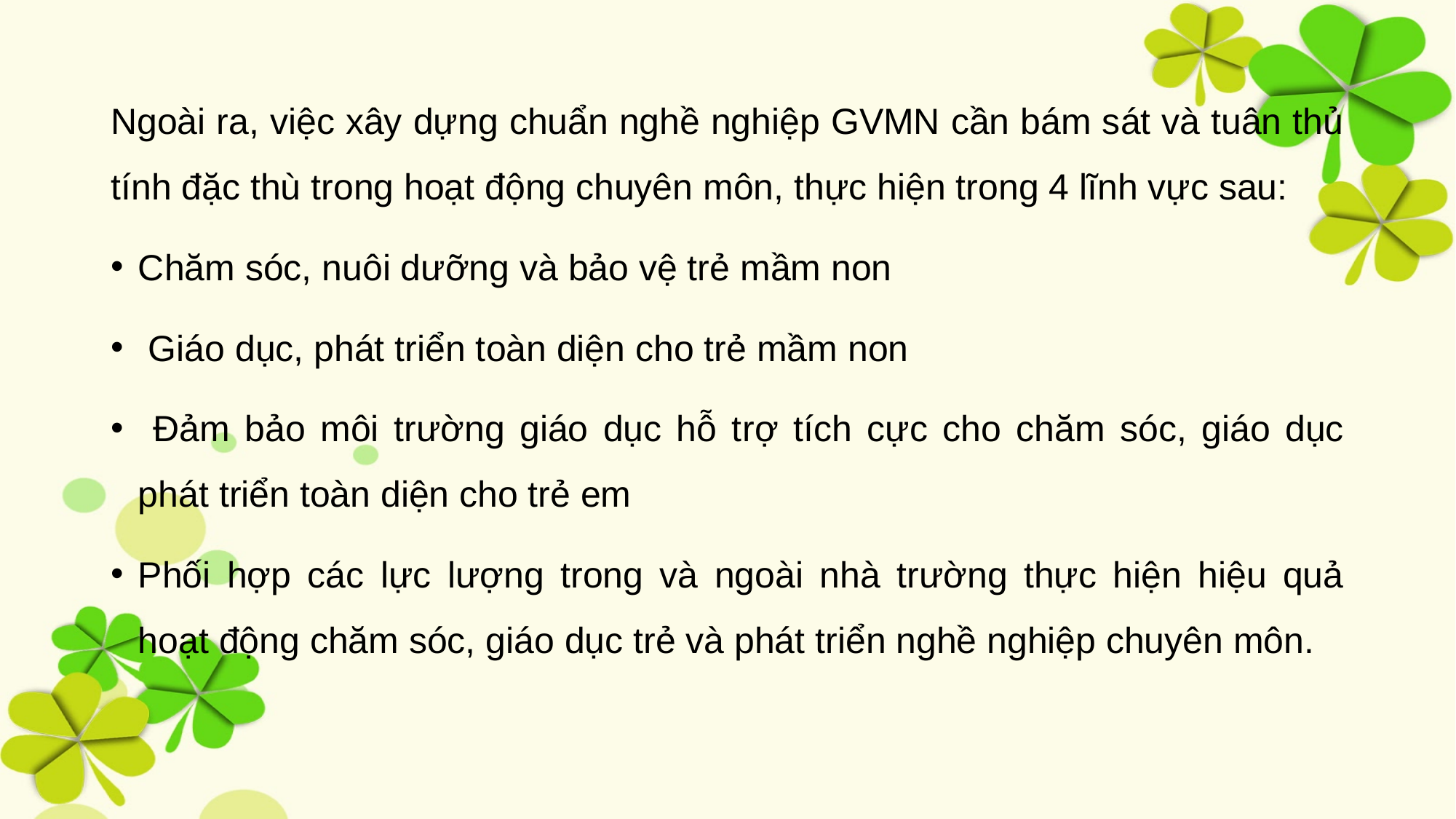

Ngoài ra, việc xây dựng chuẩn nghề nghiệp GVMN cần bám sát và tuân thủ tính đặc thù trong hoạt động chuyên môn, thực hiện trong 4 lĩnh vực sau:
Chăm sóc, nuôi dưỡng và bảo vệ trẻ mầm non
 Giáo dục, phát triển toàn diện cho trẻ mầm non
 Đảm bảo môi trường giáo dục hỗ trợ tích cực cho chăm sóc, giáo dục phát triển toàn diện cho trẻ em
Phối hợp các lực lượng trong và ngoài nhà trường thực hiện hiệu quả hoạt động chăm sóc, giáo dục trẻ và phát triển nghề nghiệp chuyên môn.